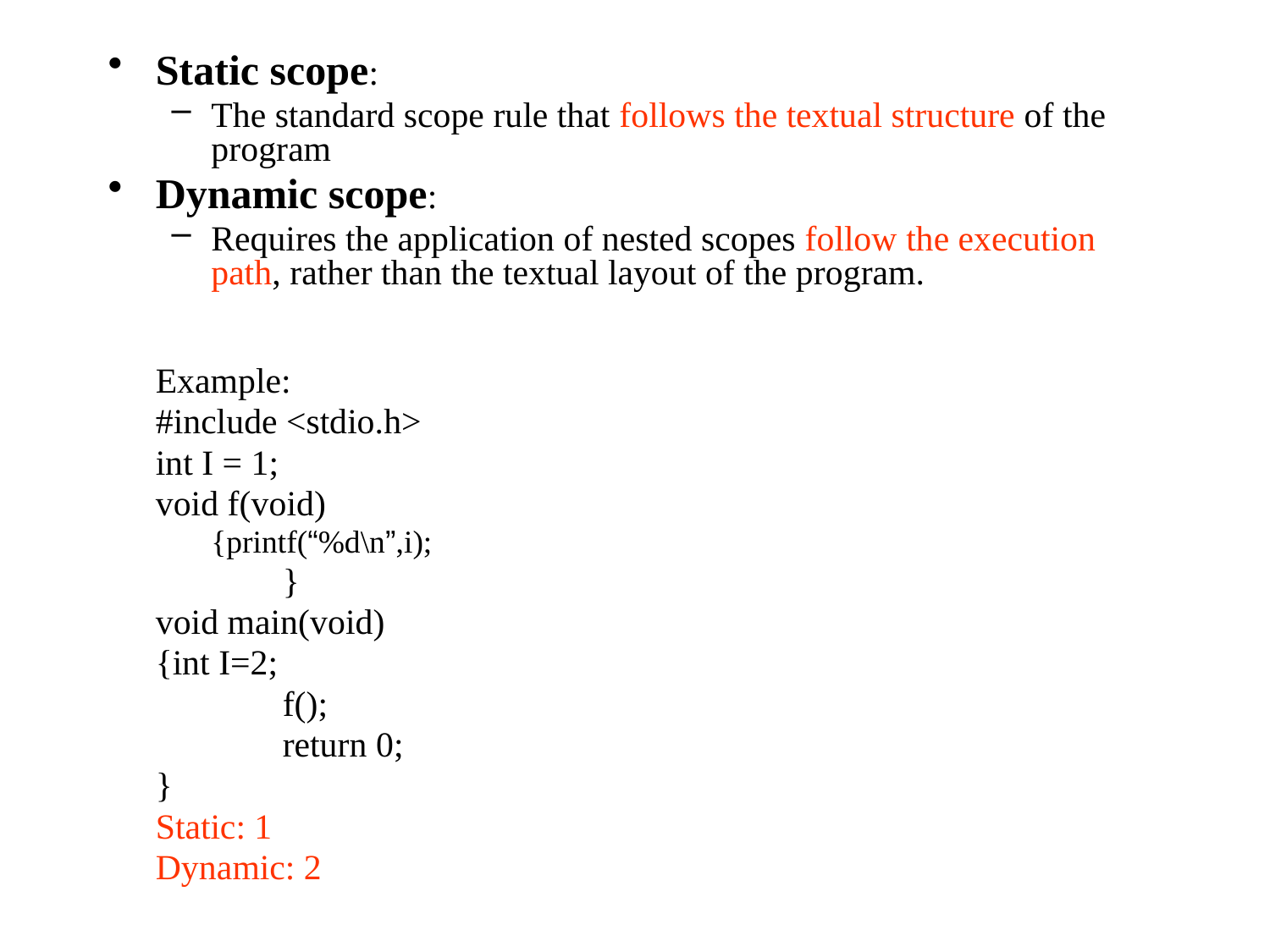

Static scope:
The standard scope rule that follows the textual structure of the program
Dynamic scope:
Requires the application of nested scopes follow the execution path, rather than the textual layout of the program.

	Example:
	#include <stdio.h>
	int I = 1;
	void f(void)
	{printf(“%d\n”,i);
		}
	void main(void)
	{int I=2;
 		f();
 		return 0;
	}
	Static: 1
	Dynamic: 2